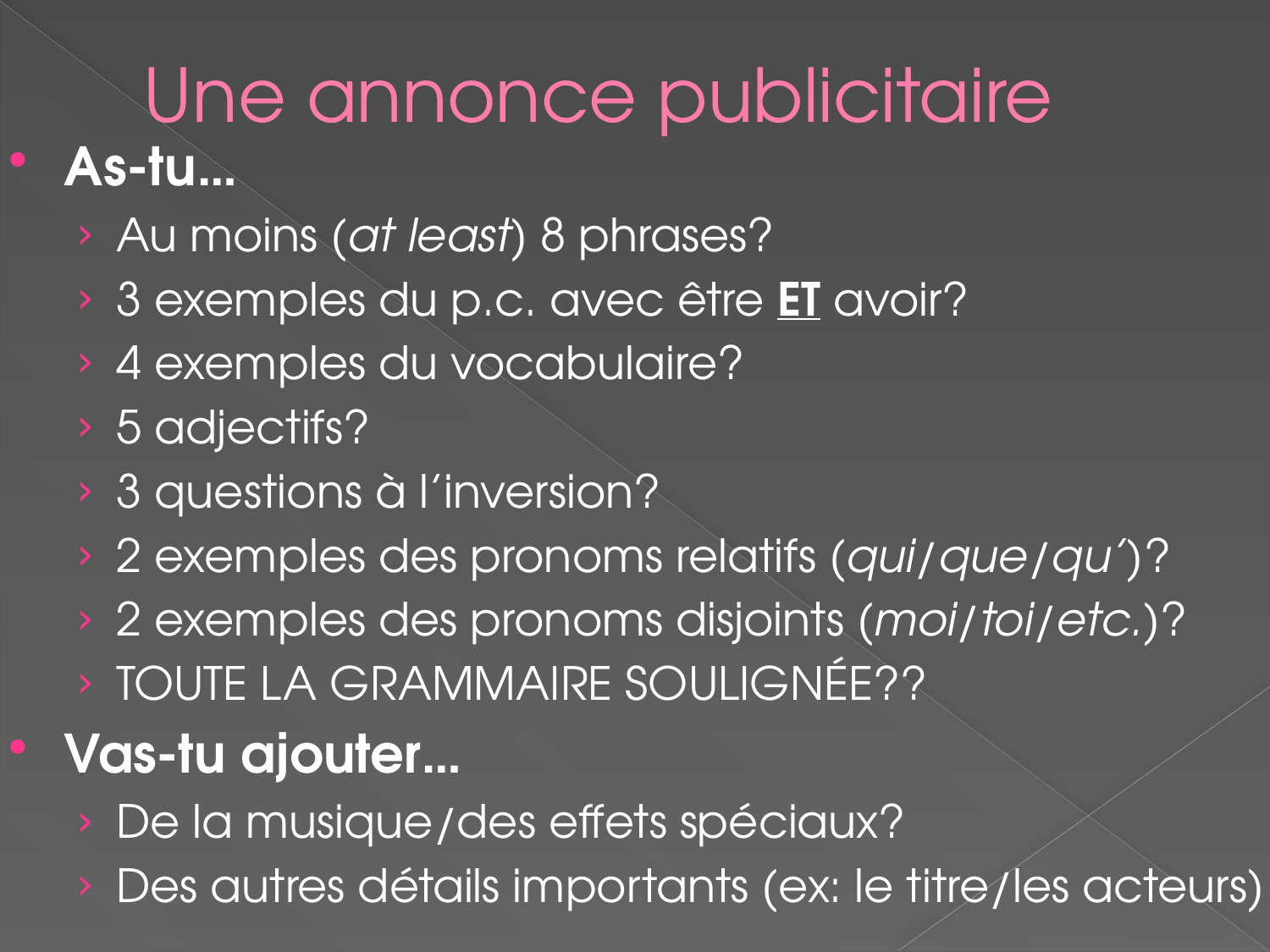

# Une annonce publicitaire
As-tu…
Au moins (at least) 8 phrases?
3 exemples du p.c. avec être ET avoir?
4 exemples du vocabulaire?
5 adjectifs?
3 questions à l’inversion?
2 exemples des pronoms relatifs (qui/que/qu’)?
2 exemples des pronoms disjoints (moi/toi/etc.)?
TOUTE LA GRAMMAIRE SOULIGNÉE??
Vas-tu ajouter…
De la musique/des effets spéciaux?
Des autres détails importants (ex: le titre/les acteurs)